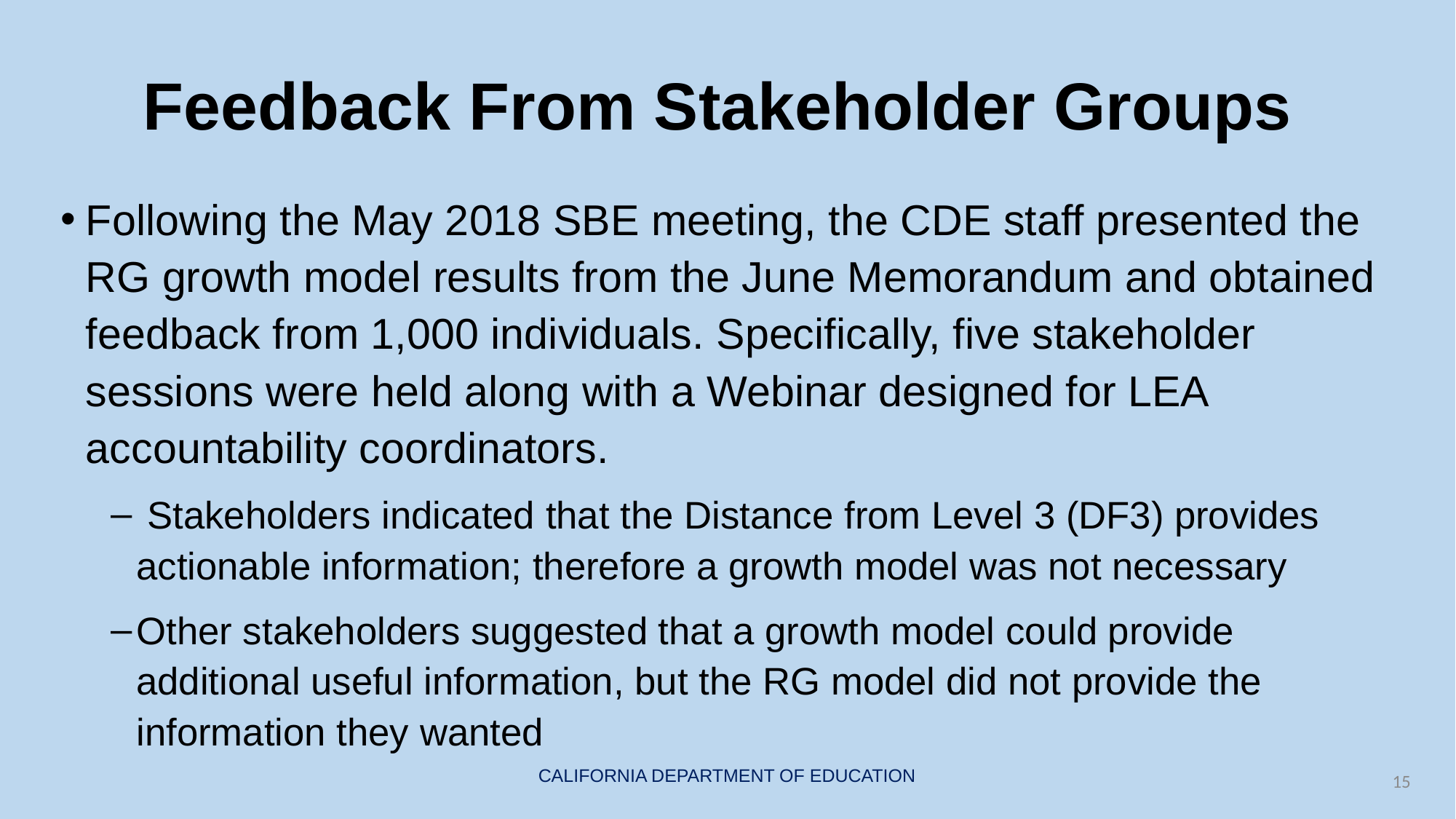

# Feedback From Stakeholder Groups
Following the May 2018 SBE meeting, the CDE staff presented the RG growth model results from the June Memorandum and obtained feedback from 1,000 individuals. Specifically, five stakeholder sessions were held along with a Webinar designed for LEA accountability coordinators.
 Stakeholders indicated that the Distance from Level 3 (DF3) provides actionable information; therefore a growth model was not necessary
Other stakeholders suggested that a growth model could provide additional useful information, but the RG model did not provide the information they wanted

15